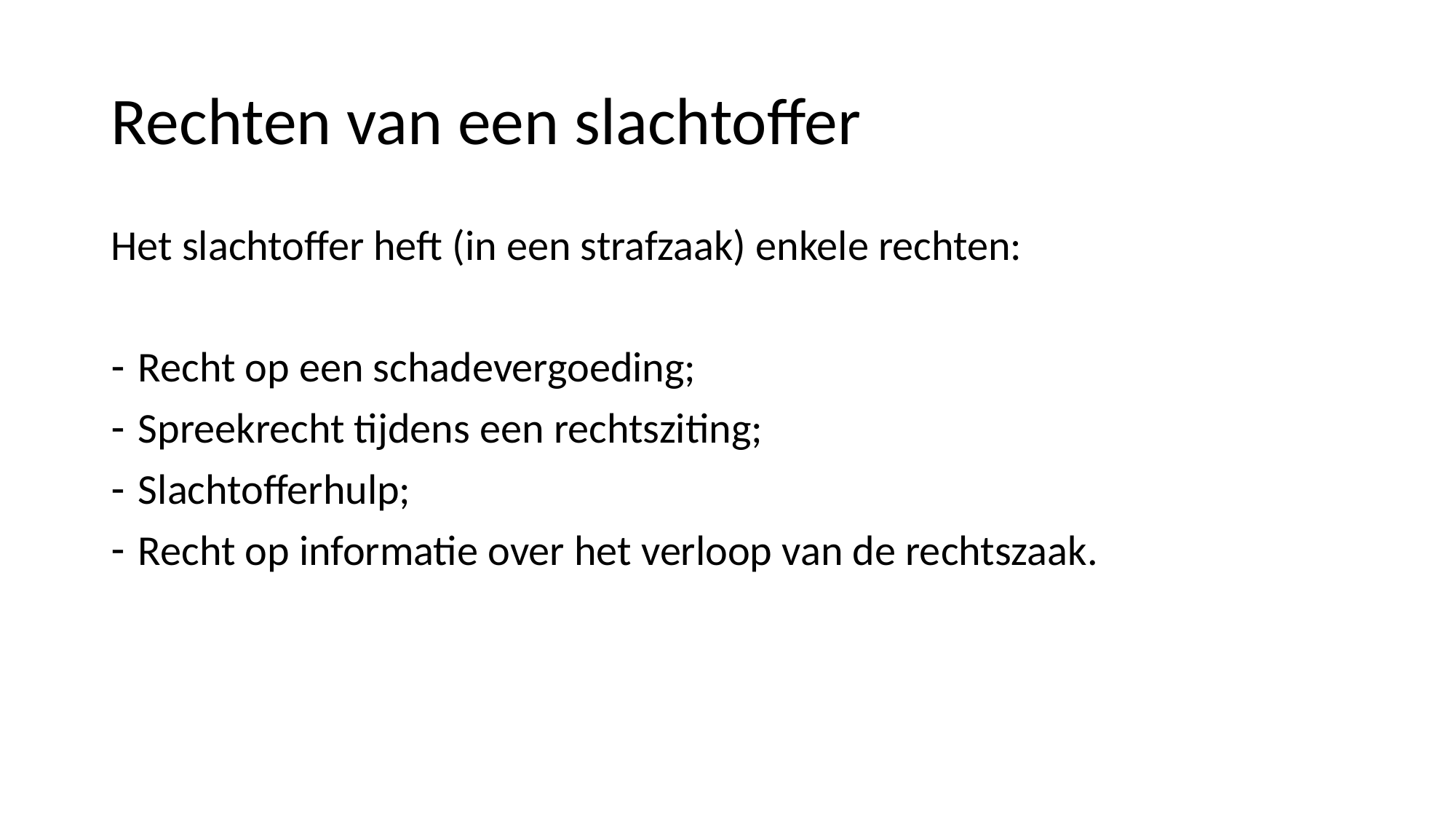

# Rechten van een slachtoffer
Het slachtoffer heft (in een strafzaak) enkele rechten:

Recht op een schadevergoeding;
Spreekrecht tijdens een rechtsziting;
Slachtofferhulp;
Recht op informatie over het verloop van de rechtszaak.